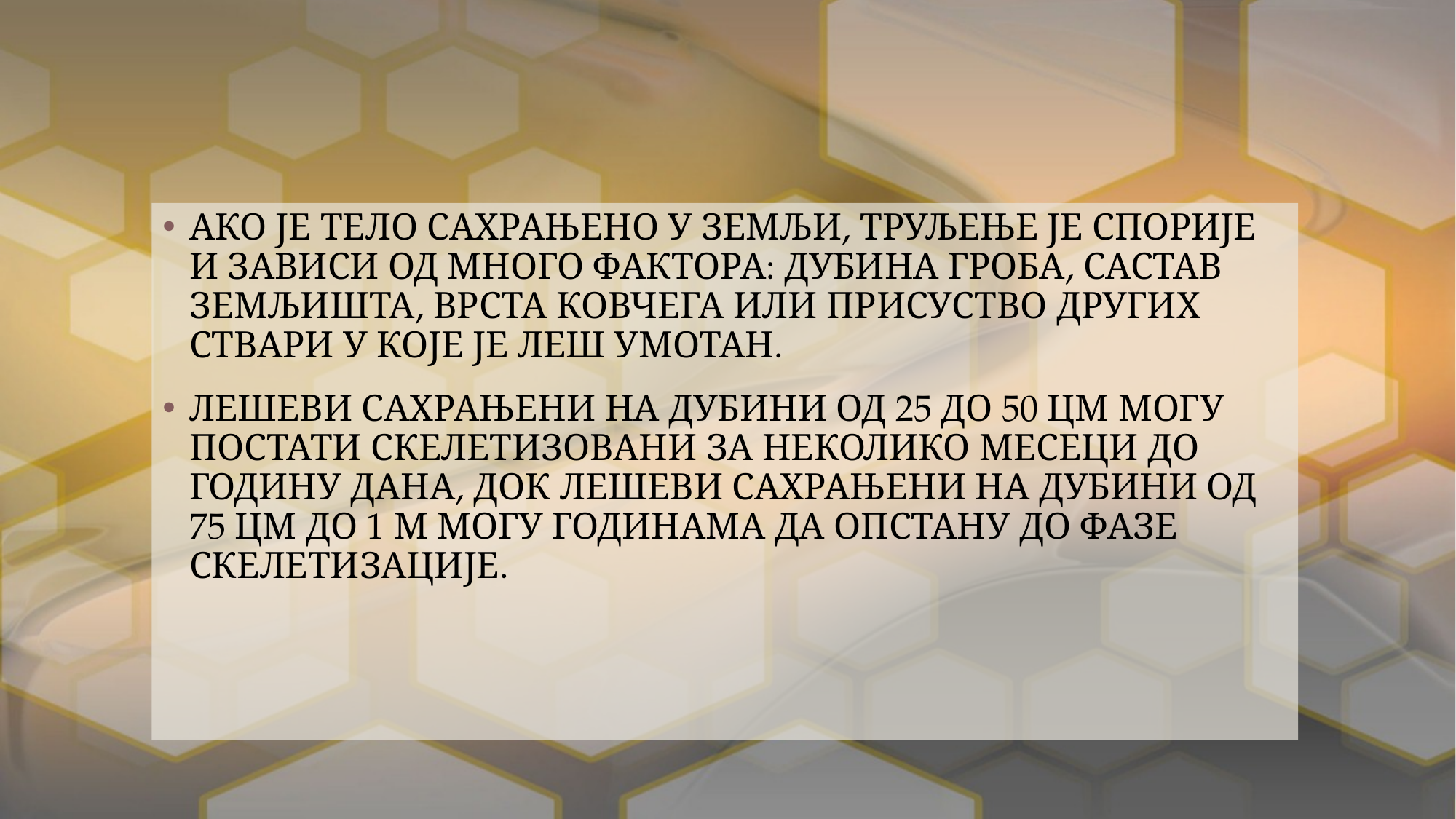

АКО ЈЕ ТЕЛО САХРАЊЕНО У ЗЕМЉИ, ТРУЉЕЊЕ ЈЕ СПОРИЈЕ И ЗАВИСИ ОД МНОГО ФАКТОРА: ДУБИНА ГРОБА, САСТАВ ЗЕМЉИШТА, ВРСТА КОВЧЕГА ИЛИ ПРИСУСТВО ДРУГИХ СТВАРИ У КОЈЕ ЈЕ ЛЕШ УМОТАН.
ЛЕШЕВИ САХРАЊЕНИ НА ДУБИНИ ОД 25 ДО 50 ЦМ МОГУ ПОСТАТИ СКЕЛЕТИЗОВАНИ ЗА НЕКОЛИКО МЕСЕЦИ ДО ГОДИНУ ДАНА, ДОК ЛЕШЕВИ САХРАЊЕНИ НА ДУБИНИ ОД 75 ЦМ ДО 1 М МОГУ ГОДИНАМА ДА ОПСТАНУ ДО ФАЗЕ СКЕЛЕТИЗАЦИЈЕ.